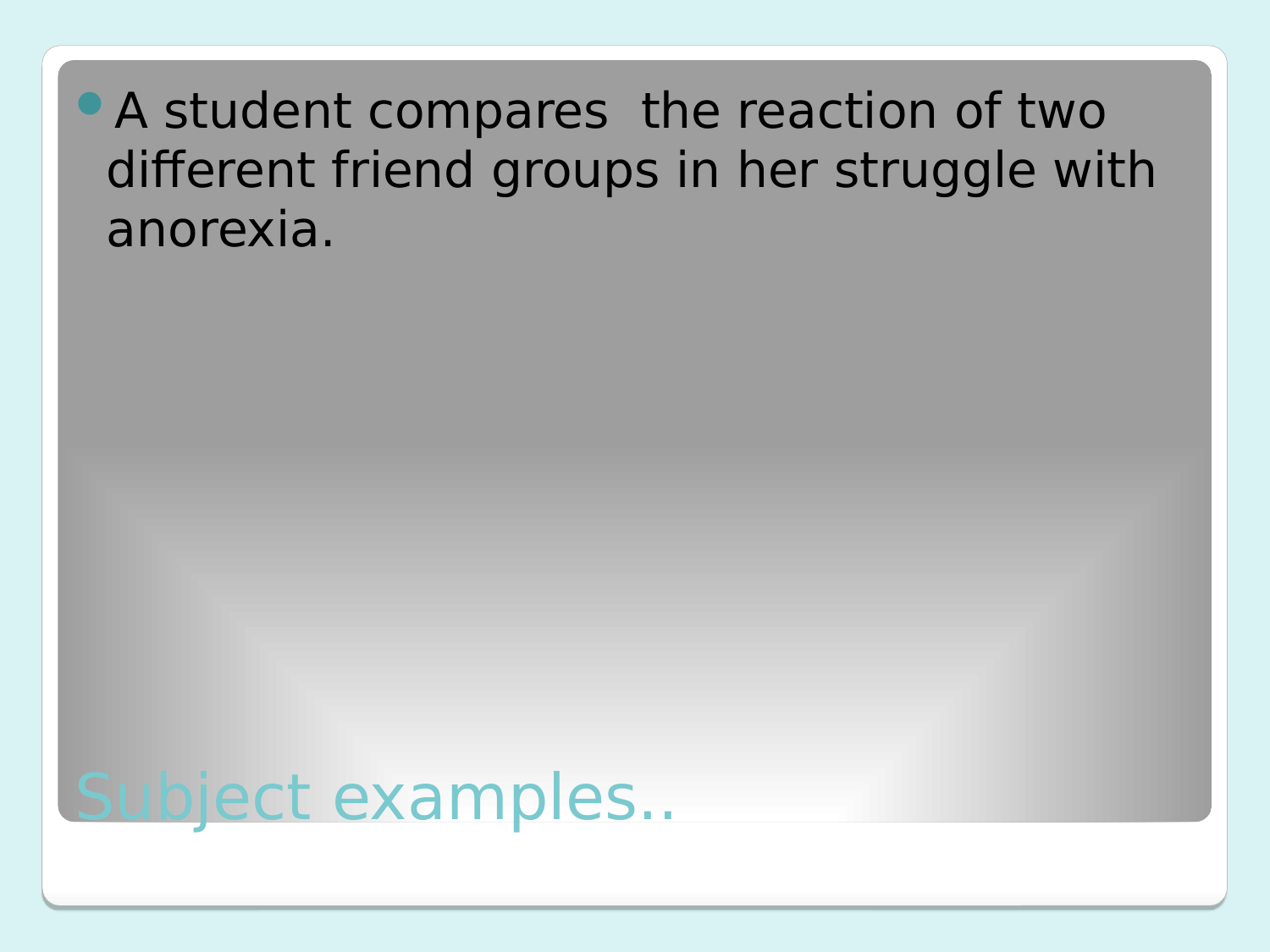

A student compares  the reaction of two different friend groups in her struggle with anorexia.
# Subject examples..